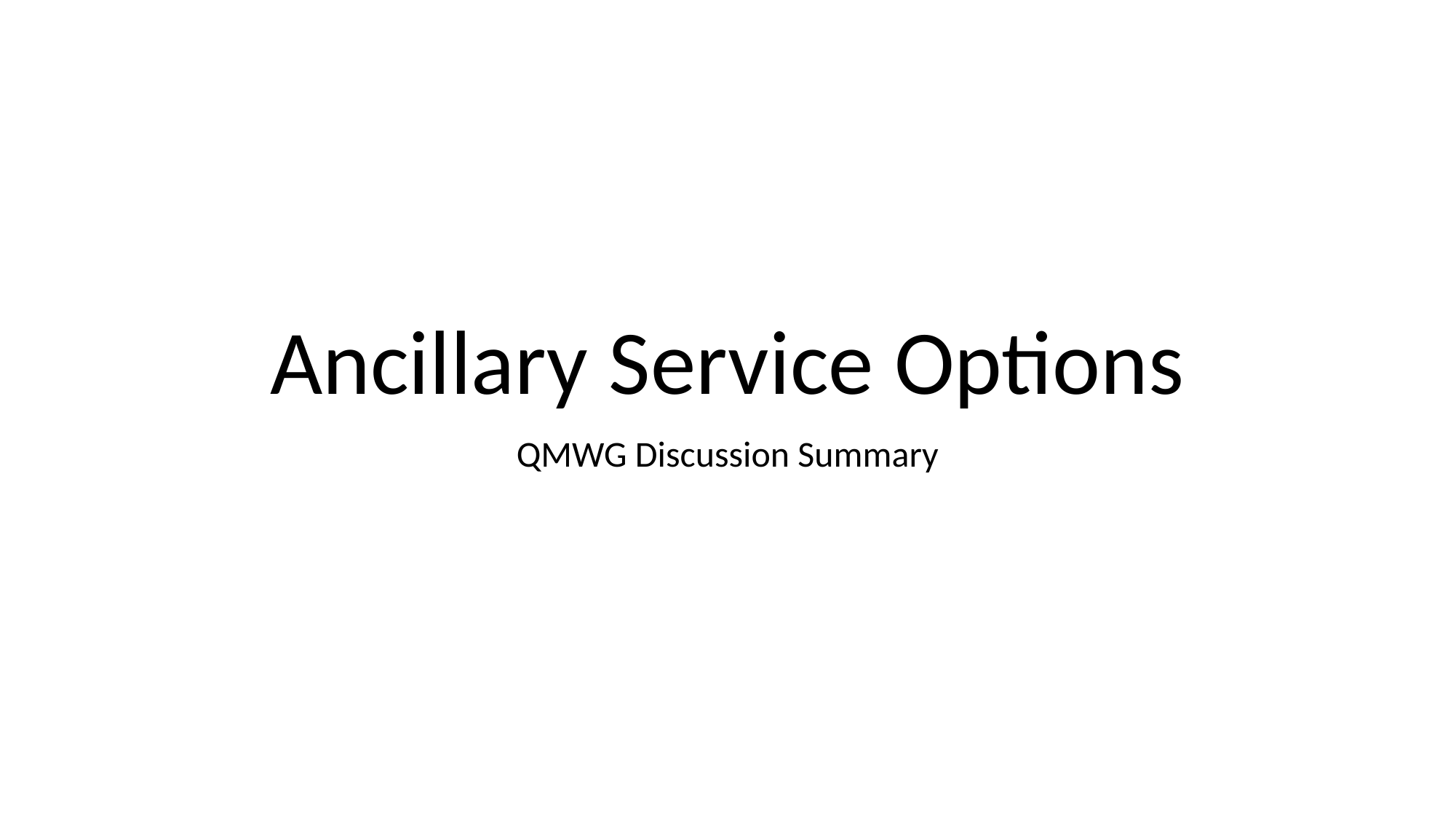

# Ancillary Service Options
QMWG Discussion Summary